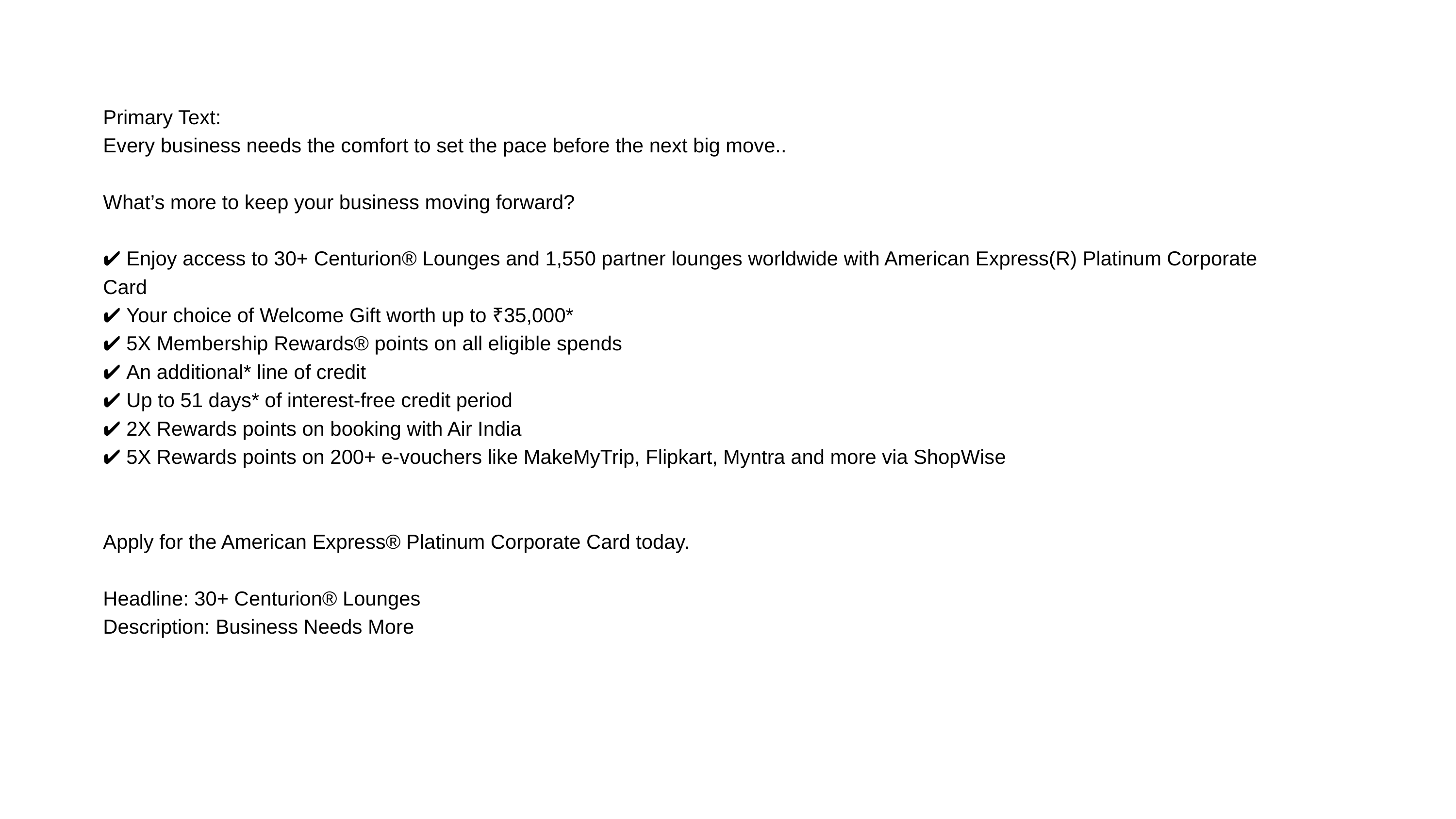

Primary Text:
Every business needs the comfort to set the pace before the next big move..

What’s more to keep your business moving forward?

✔️ Enjoy access to 30+ Centurion® Lounges and 1,550 partner lounges worldwide with American Express(R) Platinum Corporate Card
✔️ Your choice of Welcome Gift worth up to ₹35,000*
✔️ 5X Membership Rewards® points on all eligible spends
✔️ An additional* line of credit
✔️ Up to 51 days* of interest-free credit period
✔️ 2X Rewards points on booking with Air India
✔️ 5X Rewards points on 200+ e-vouchers like MakeMyTrip, Flipkart, Myntra and more via ShopWise

Apply for the American Express® Platinum Corporate Card today.

Headline: 30+ Centurion® Lounges
Description: Business Needs More